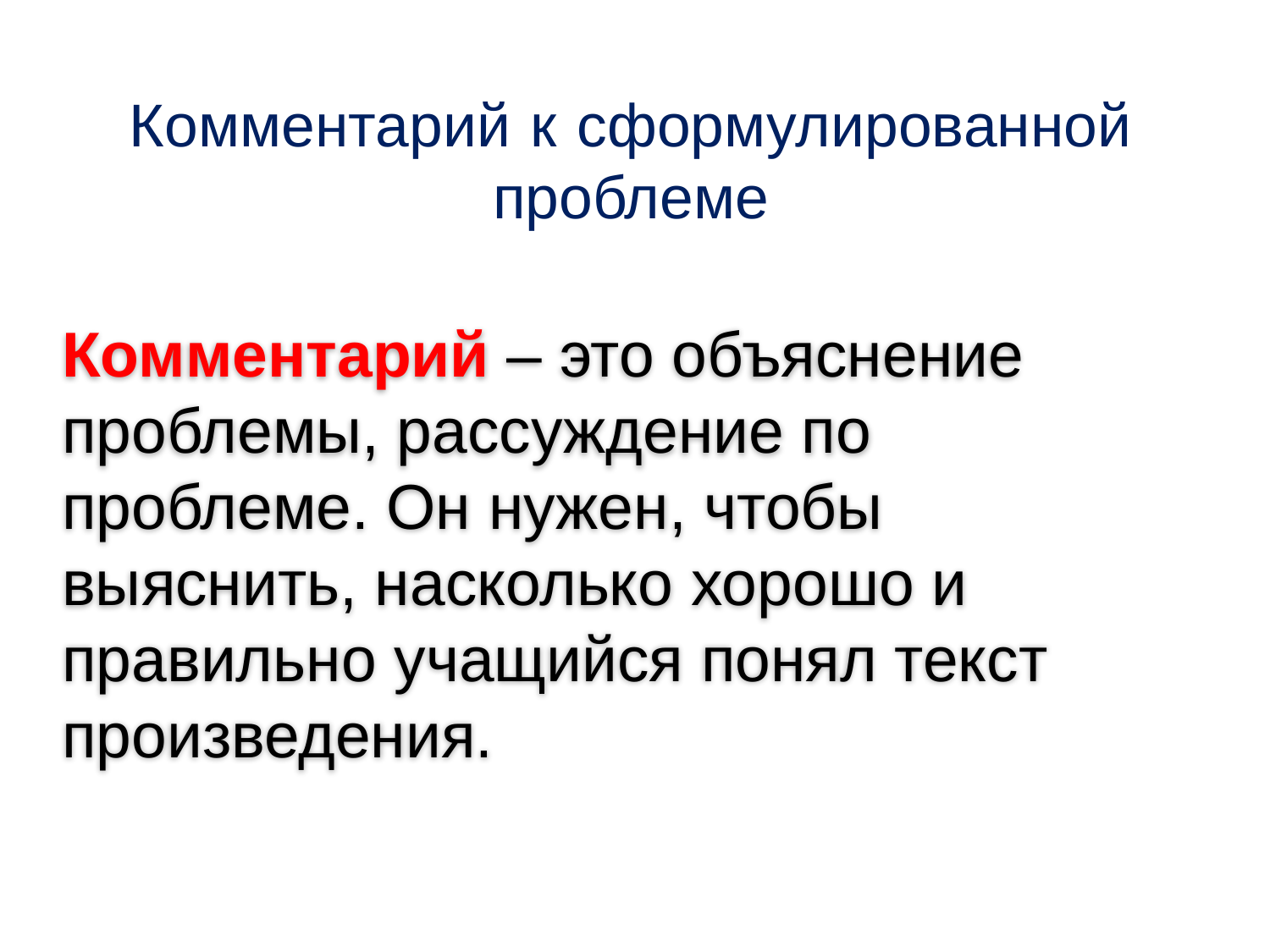

# Комментарий к сформулированной проблеме
Комментарий – это объяснение проблемы, рассуждение по проблеме. Он нужен, чтобы выяснить, насколько хорошо и правильно учащийся понял текст произведения.